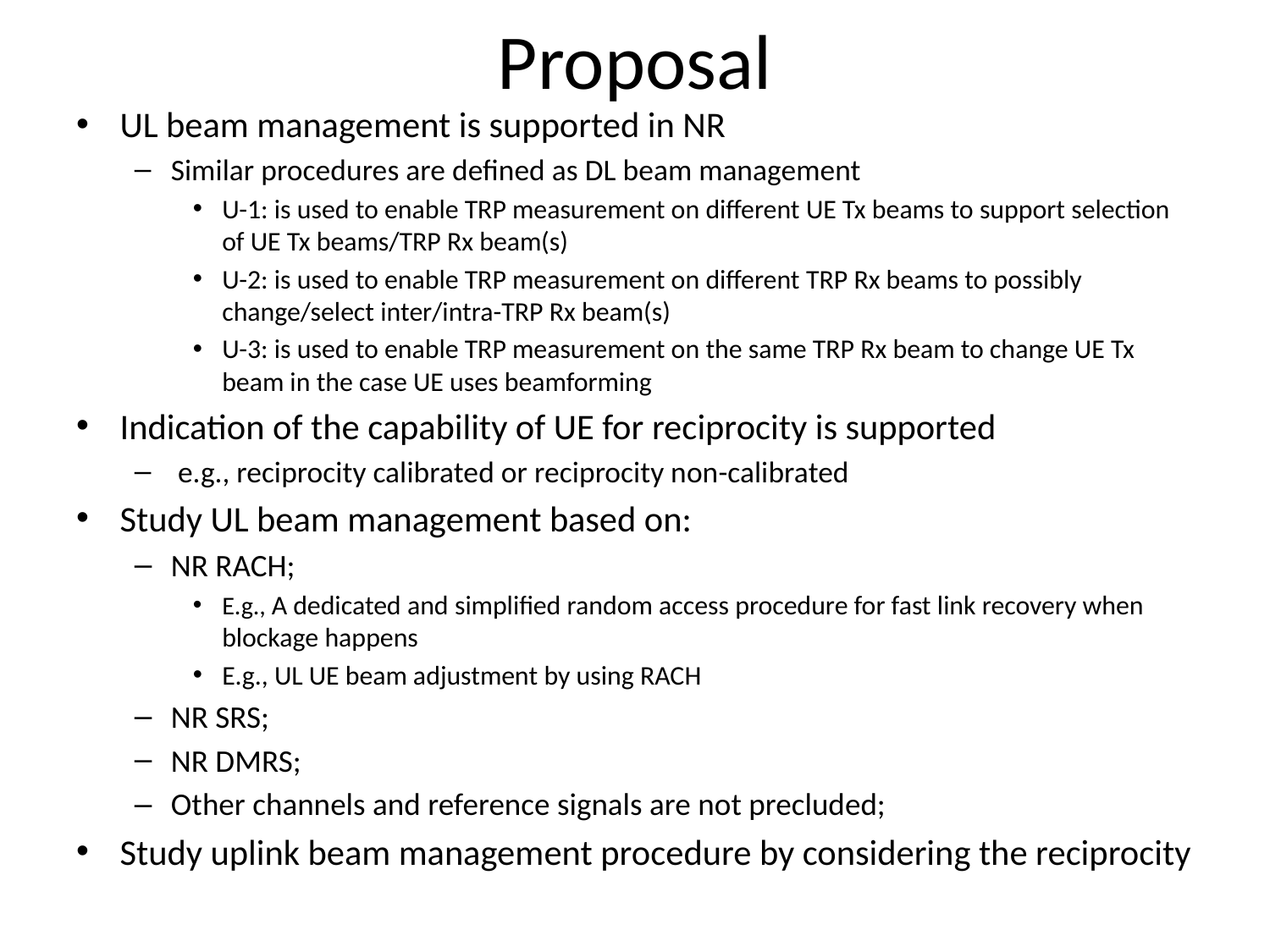

# Proposal
UL beam management is supported in NR
Similar procedures are defined as DL beam management
U-1: is used to enable TRP measurement on different UE Tx beams to support selection of UE Tx beams/TRP Rx beam(s)
U-2: is used to enable TRP measurement on different TRP Rx beams to possibly change/select inter/intra-TRP Rx beam(s)
U-3: is used to enable TRP measurement on the same TRP Rx beam to change UE Tx beam in the case UE uses beamforming
Indication of the capability of UE for reciprocity is supported
 e.g., reciprocity calibrated or reciprocity non-calibrated
Study UL beam management based on:
NR RACH;
E.g., A dedicated and simplified random access procedure for fast link recovery when blockage happens
E.g., UL UE beam adjustment by using RACH
NR SRS;
NR DMRS;
Other channels and reference signals are not precluded;
Study uplink beam management procedure by considering the reciprocity